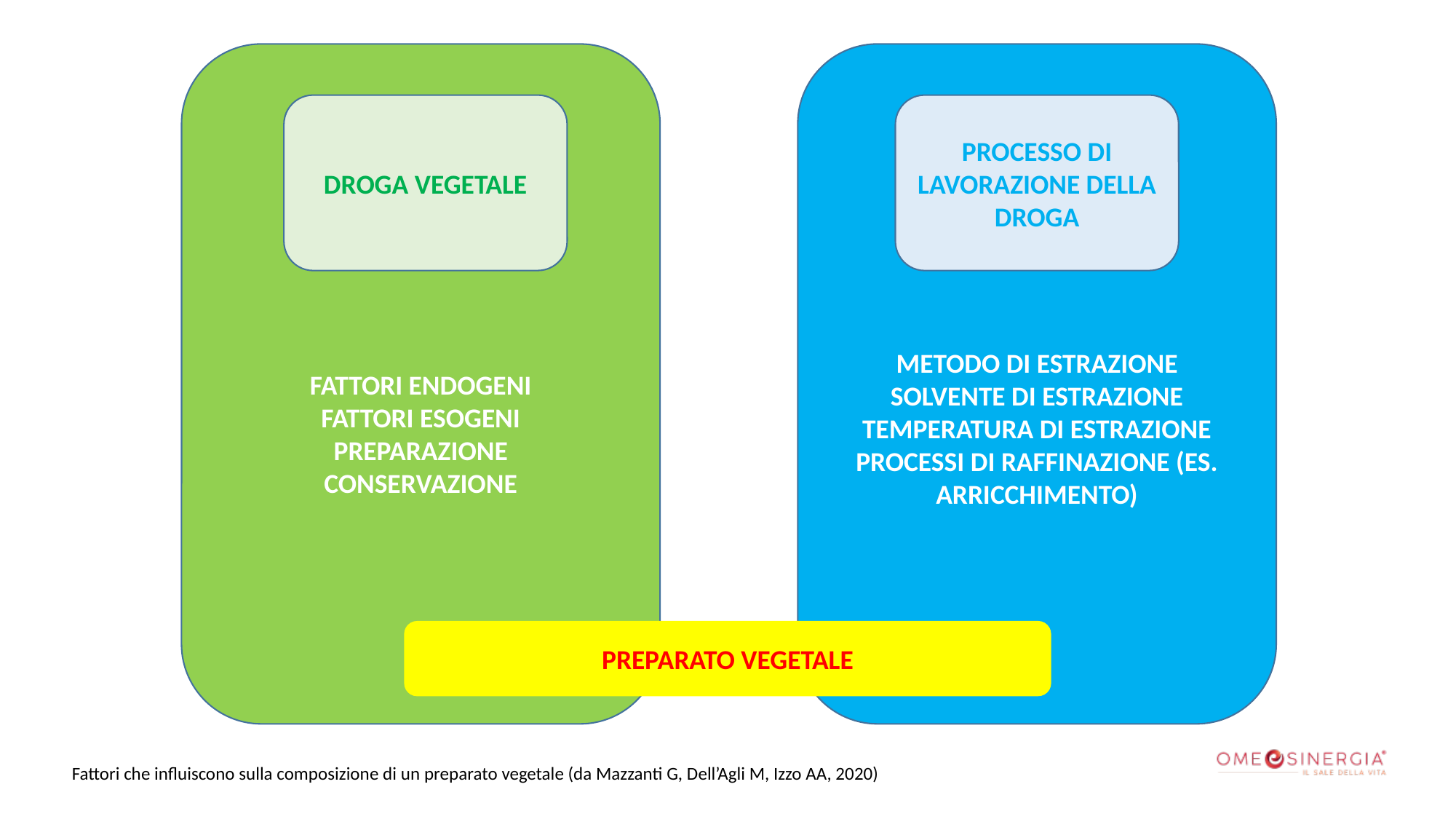

FATTORI ENDOGENI
FATTORI ESOGENI
PREPARAZIONE
CONSERVAZIONE

METODO DI ESTRAZIONE
SOLVENTE DI ESTRAZIONE
TEMPERATURA DI ESTRAZIONE
PROCESSI DI RAFFINAZIONE (ES. ARRICCHIMENTO)
DROGA VEGETALE
PROCESSO DI LAVORAZIONE DELLA DROGA
PREPARATO VEGETALE
Fattori che influiscono sulla composizione di un preparato vegetale (da Mazzanti G, Dell’Agli M, Izzo AA, 2020)